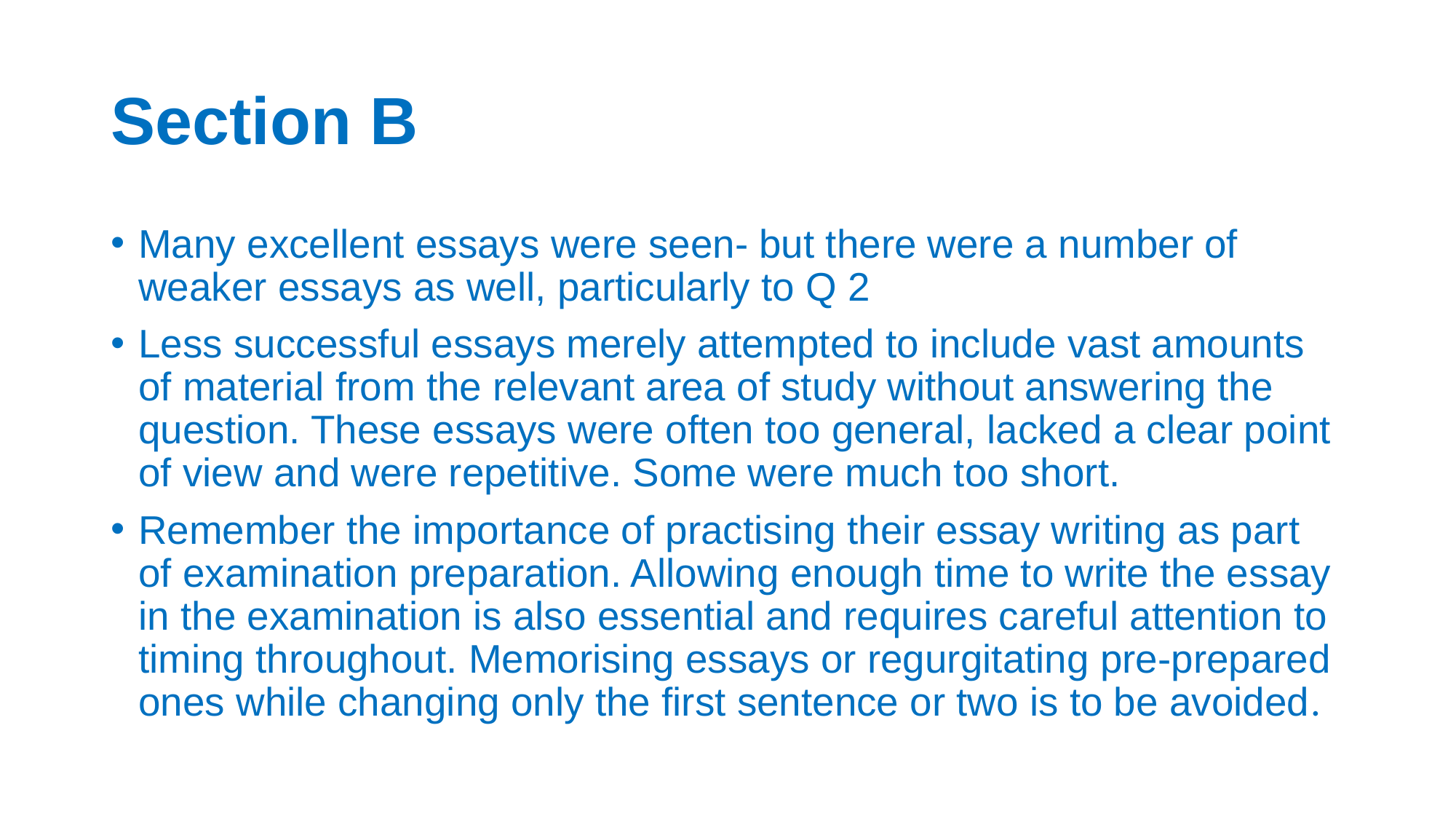

# Section B
Many excellent essays were seen- but there were a number of weaker essays as well, particularly to Q 2
Less successful essays merely attempted to include vast amounts of material from the relevant area of study without answering the question. These essays were often too general, lacked a clear point of view and were repetitive. Some were much too short.
Remember the importance of practising their essay writing as part of examination preparation. Allowing enough time to write the essay in the examination is also essential and requires careful attention to timing throughout. Memorising essays or regurgitating pre-prepared ones while changing only the first sentence or two is to be avoided.